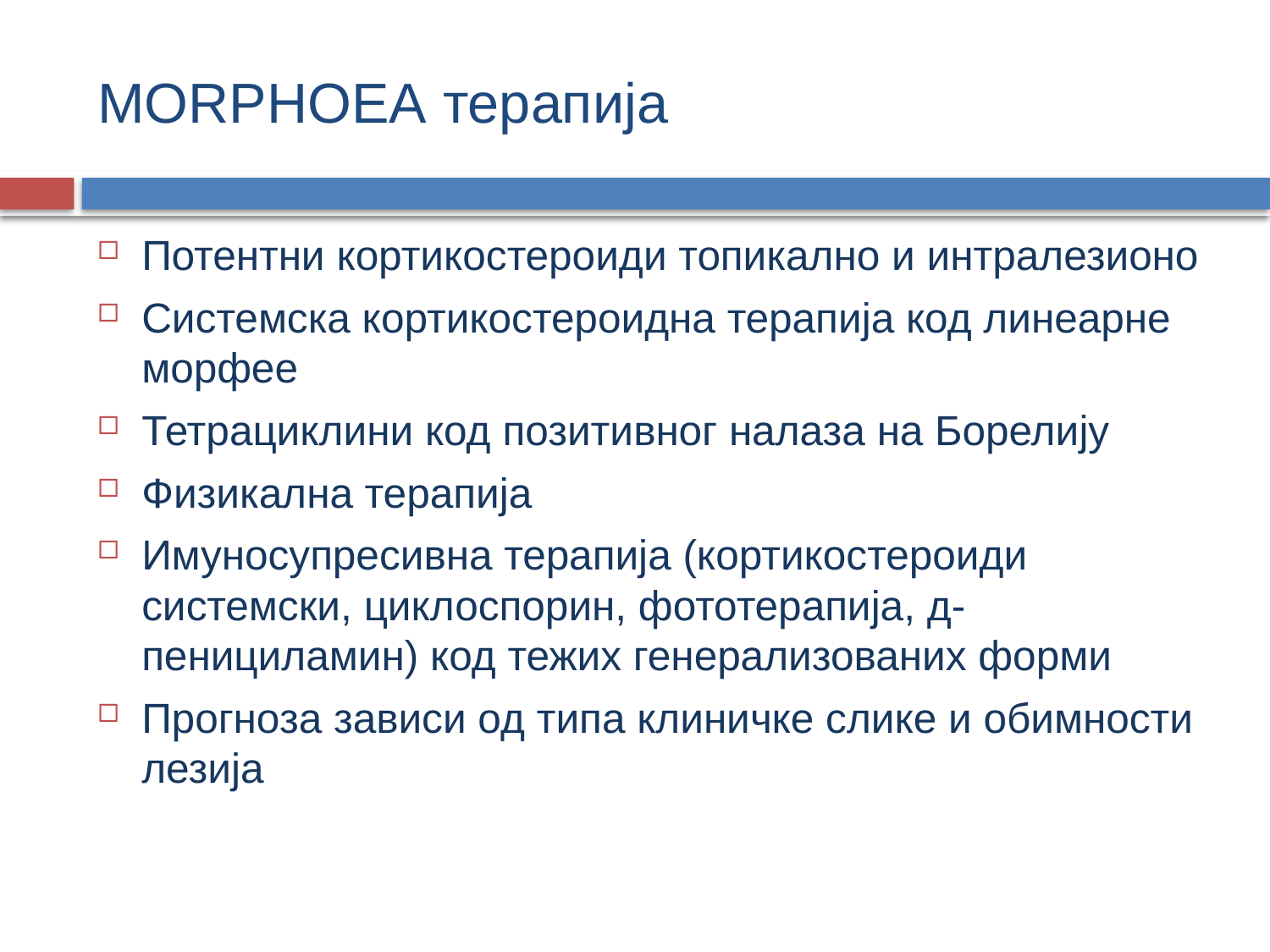

# MORPHOEA терапија
Потентни кортикостероиди топикално и интралезионо
Системска кортикостероидна терапија код линеарне морфее
Тетрациклини код позитивног налаза на Борелију
Физикална терапија
Имуносупресивна терапија (кортикостероиди системски, циклоспорин, фототерапија, д-пенициламин) код тежих генерализованих форми
Прогноза зависи од типа клиничке слике и обимности лезија